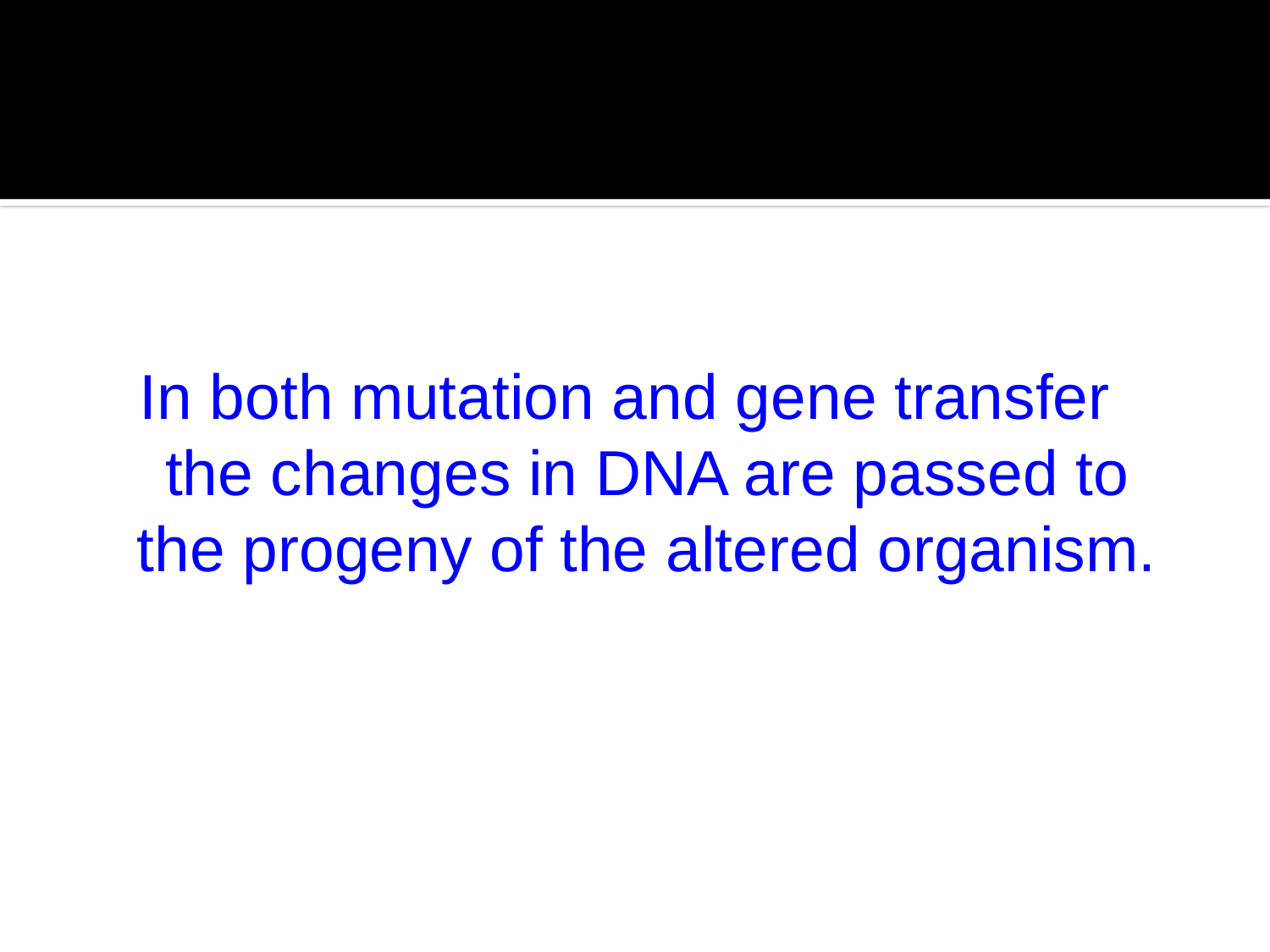

#
In both mutation and gene transfer the changes in DNA are passed to the progeny of the altered organism.